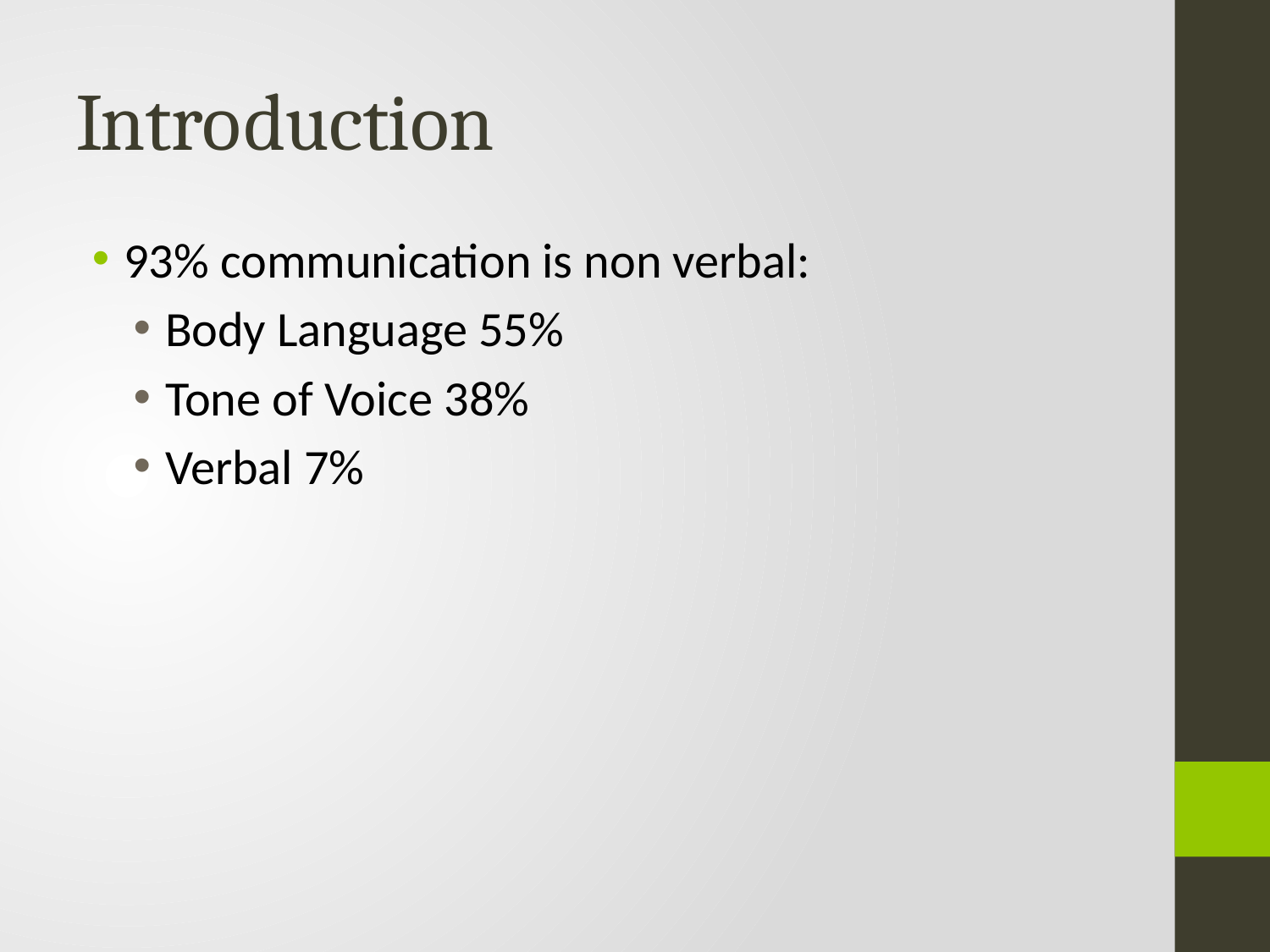

# Introduction
93% communication is non verbal:
Body Language 55%
Tone of Voice 38%
Verbal 7%